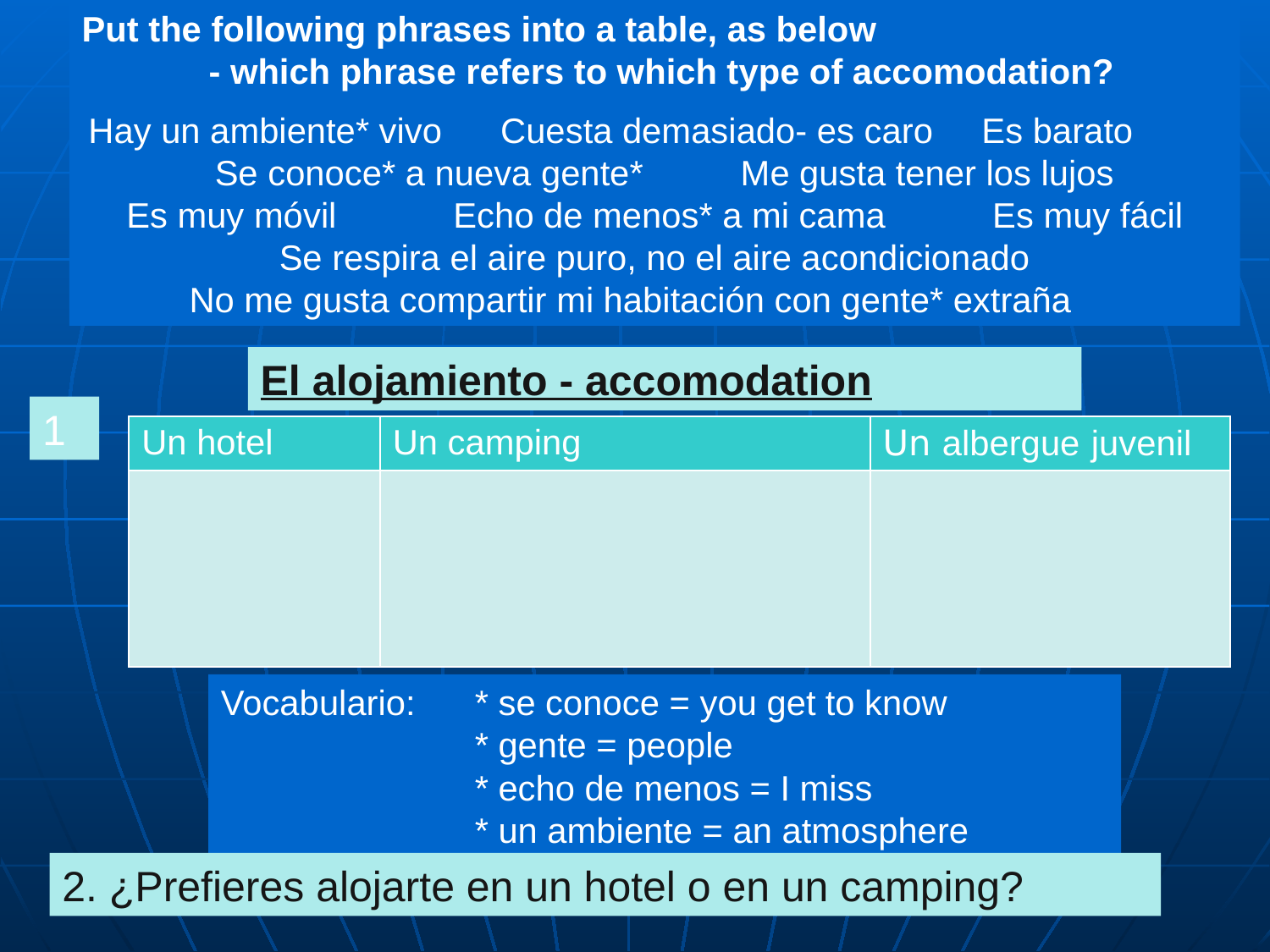

Put the following phrases into a table, as below
	- which phrase refers to which type of accomodation?

Hay un ambiente* vivo      Cuesta demasiado- es caro     Es barato
  Se conoce* a nueva gente*          Me gusta tener los lujos
 Es muy móvil            Echo de menos* a mi cama           Es muy fácil
Se respira el aire puro, no el aire acondicionado
No me gusta compartir mi habitación con gente* extraña
El alojamiento - accomodation
1
| Un hotel | Un camping | Un albergue juvenil |
| --- | --- | --- |
|  |  |  |
Vocabulario: 	* se conoce = you get to know
		* gente = people
		* echo de menos = I miss
		* un ambiente = an atmosphere
2. ¿Prefieres alojarte en un hotel o en un camping?